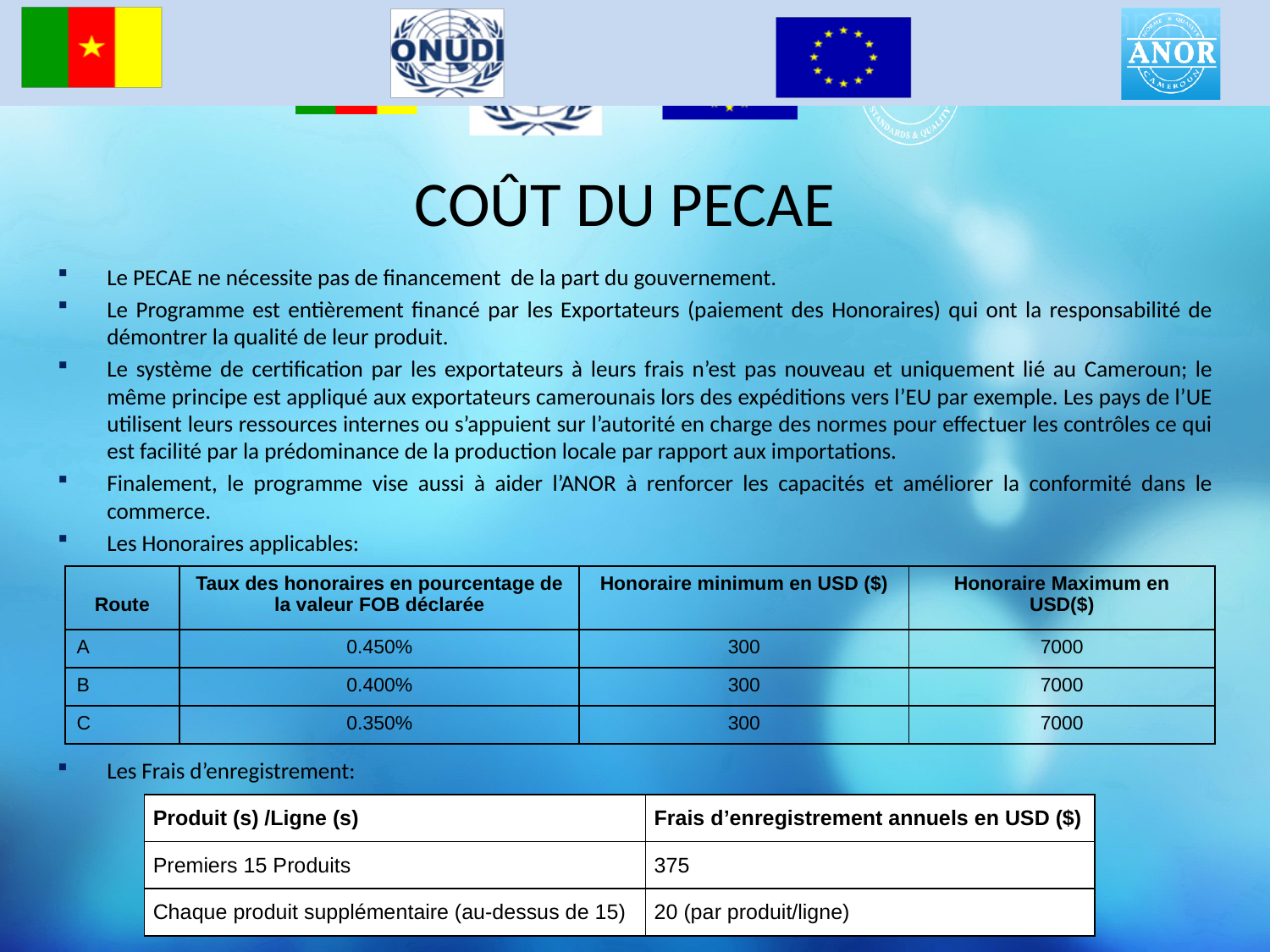

# COÛT DU PECAE
Le PECAE ne nécessite pas de financement  de la part du gouvernement.
Le Programme est entièrement financé par les Exportateurs (paiement des Honoraires) qui ont la responsabilité de démontrer la qualité de leur produit.
Le système de certification par les exportateurs à leurs frais n’est pas nouveau et uniquement lié au Cameroun; le même principe est appliqué aux exportateurs camerounais lors des expéditions vers l’EU par exemple. Les pays de l’UE utilisent leurs ressources internes ou s’appuient sur l’autorité en charge des normes pour effectuer les contrôles ce qui est facilité par la prédominance de la production locale par rapport aux importations.
Finalement, le programme vise aussi à aider l’ANOR à renforcer les capacités et améliorer la conformité dans le commerce.
Les Honoraires applicables:
| Route | Taux des honoraires en pourcentage de la valeur FOB déclarée | Honoraire minimum en USD ($) | Honoraire Maximum en USD($) |
| --- | --- | --- | --- |
| A | 0.450% | 300 | 7000 |
| B | 0.400% | 300 | 7000 |
| C | 0.350% | 300 | 7000 |
Les Frais d’enregistrement:

| Produit (s) /Ligne (s) | Frais d’enregistrement annuels en USD ($) |
| --- | --- |
| Premiers 15 Produits | 375 |
| Chaque produit supplémentaire (au-dessus de 15) | 20 (par produit/ligne) |